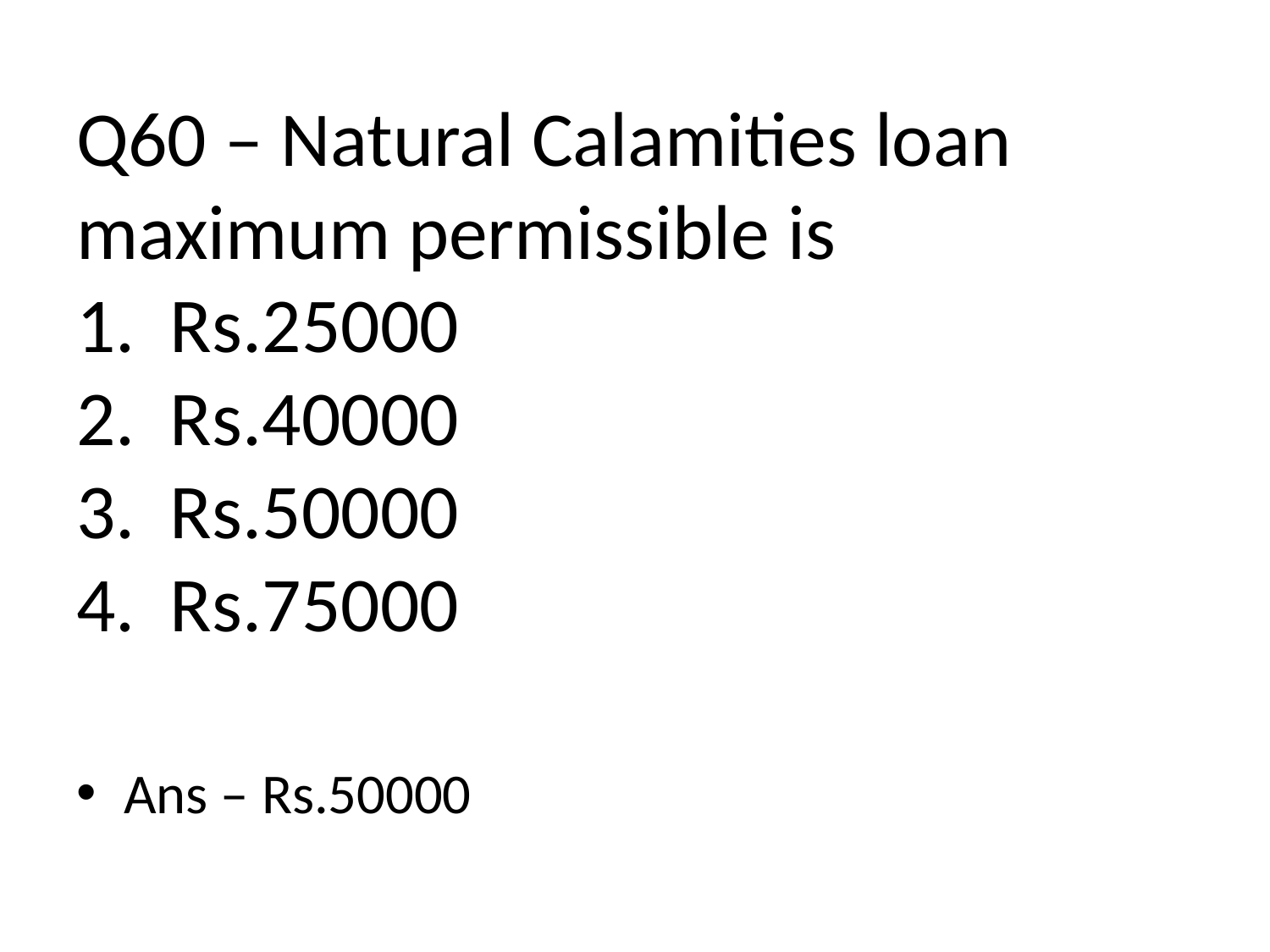

# Q60 – Natural Calamities loan maximum permissible is 1.  Rs.25000 2.  Rs.40000 3.  Rs.50000 4.  Rs.75000
Ans – Rs.50000